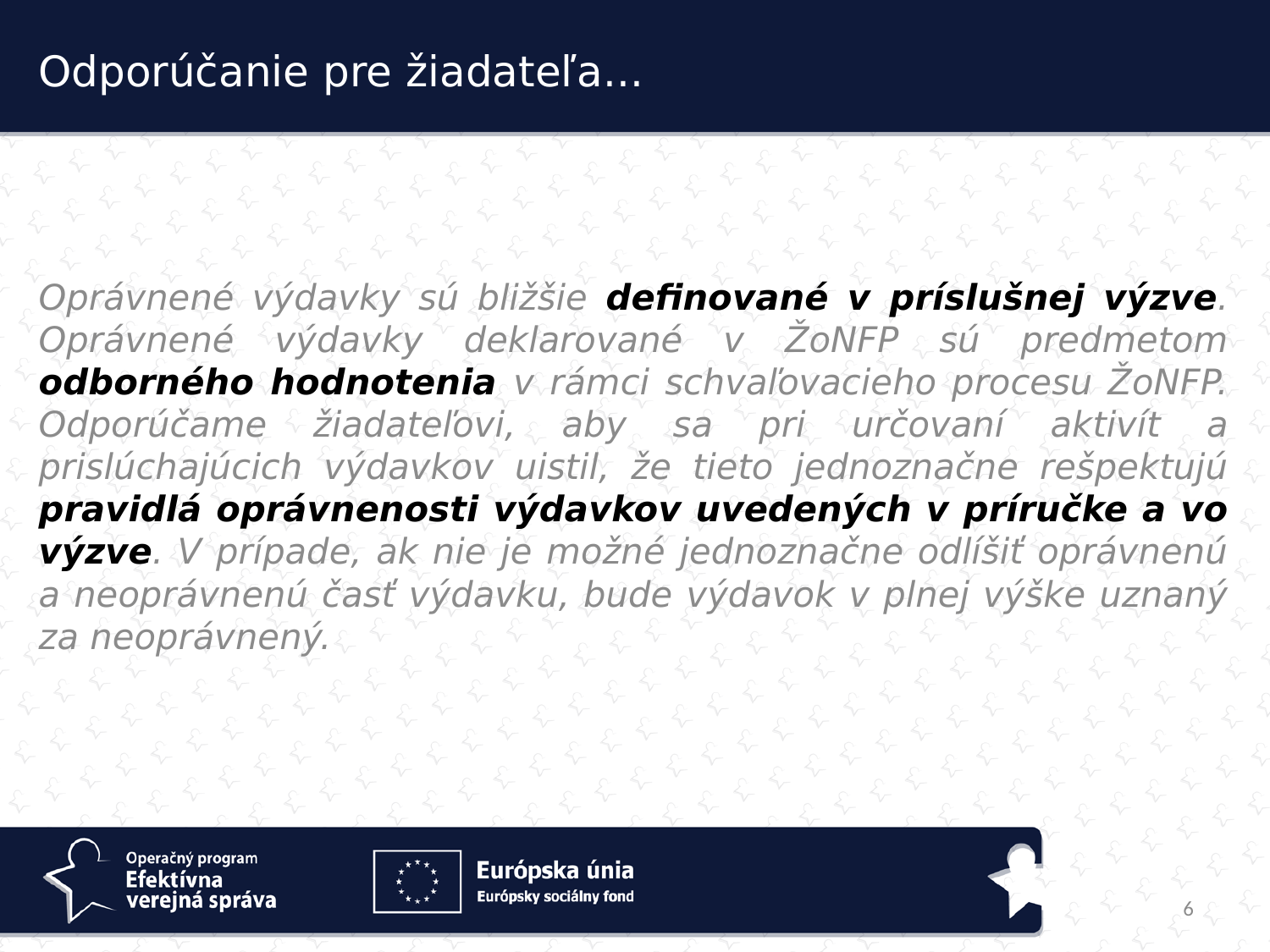

Odporúčanie pre žiadateľa...

Oprávnené výdavky sú bližšie definované v príslušnej výzve. Oprávnené výdavky deklarované v ŽoNFP sú predmetom odborného hodnotenia v rámci schvaľovacieho procesu ŽoNFP. Odporúčame žiadateľovi, aby sa pri určovaní aktivít a prislúchajúcich výdavkov uistil, že tieto jednoznačne rešpektujú pravidlá oprávnenosti výdavkov uvedených v príručke a vo výzve. V prípade, ak nie je možné jednoznačne odlíšiť oprávnenú a neoprávnenú časť výdavku, bude výdavok v plnej výške uznaný za neoprávnený.

6